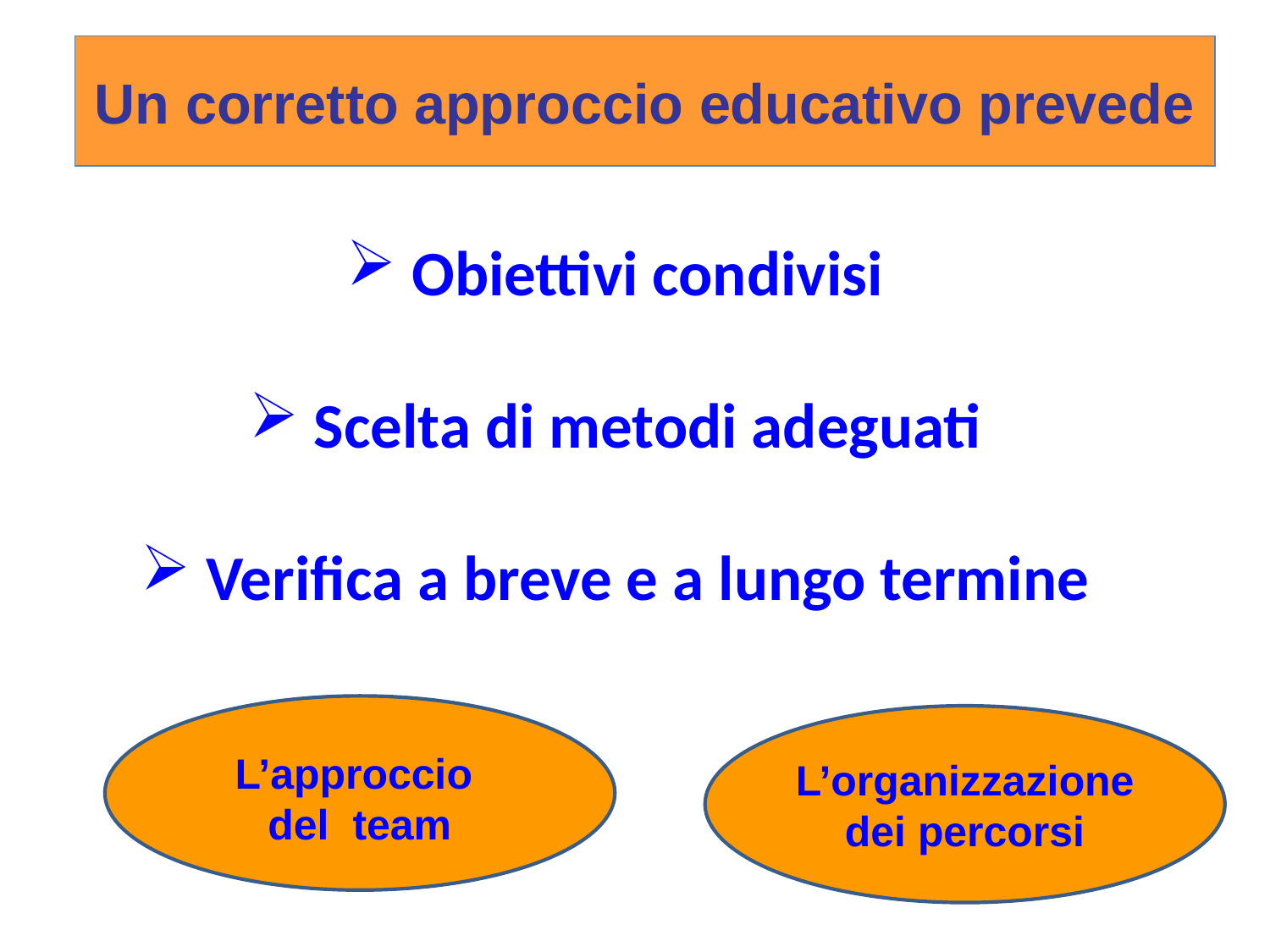

Un corretto approccio educativo prevede
 Obiettivi condivisi

 Scelta di metodi adeguati

 Verifica a breve e a lungo termine

L’approccio
del  team

L’organizzazione
dei percorsi